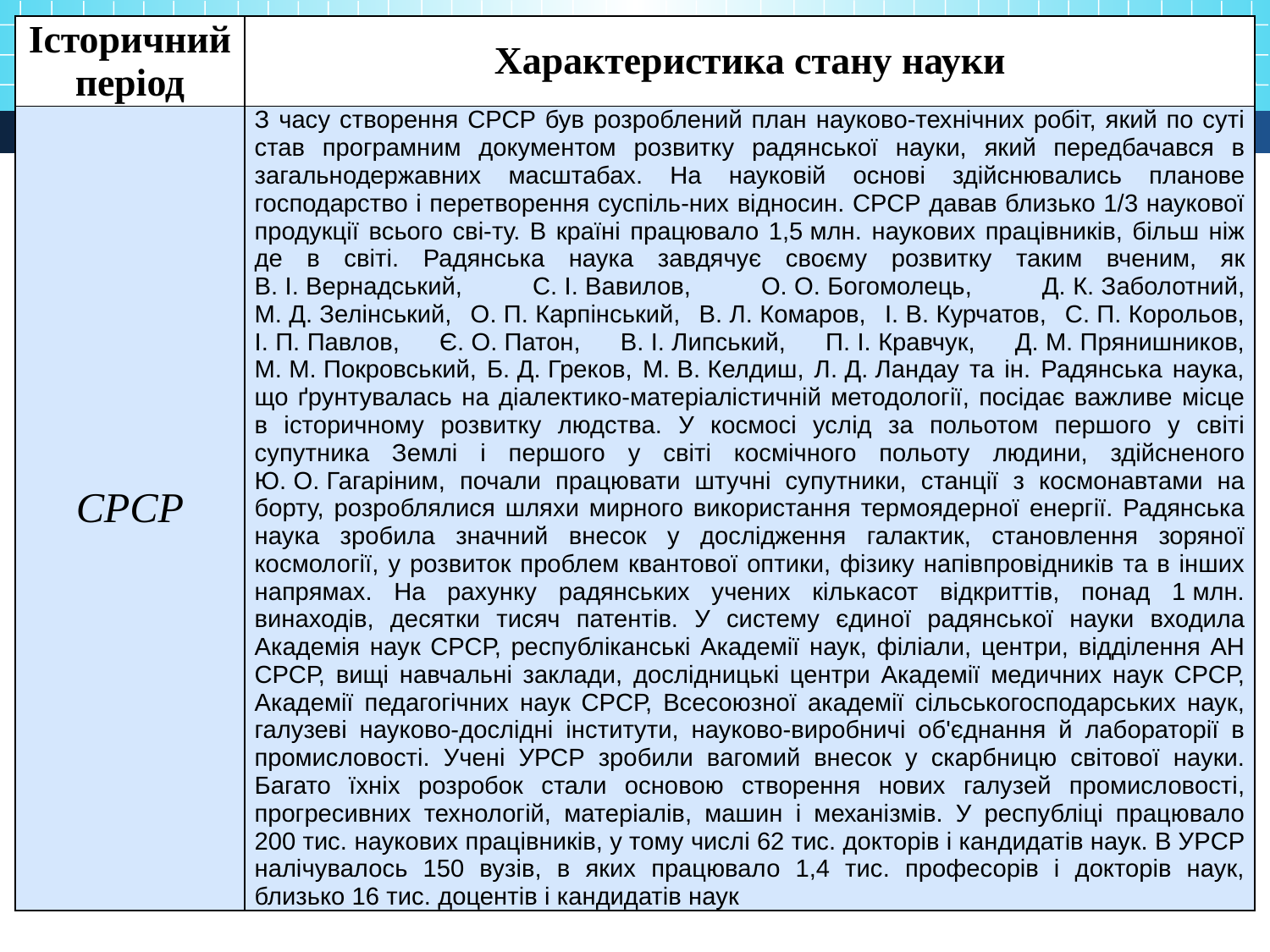

| Історичний період | Характеристика стану науки |
| --- | --- |
| СРСР | З часу створення СРСР був розроблений план науково-технічних робіт, який по суті став програмним документом розвитку радянської науки, який передбачався в загальнодержавних масштабах. На науковій основі здійснювались планове господарство і перетворення суспіль-них відносин. СРСР давав близько 1/3 наукової продукції всього сві-ту. В країні працювало 1,5 млн. наукових працівників, більш ніж де в світі. Радянська наука завдячує своєму розвитку таким вченим, як В. І. Вернадський, С. І. Вавилов, О. О. Богомолець, Д. К. Заболотний, М. Д. Зелінський, О. П. Карпінський, В. Л. Комаров, І. В. Курчатов, С. П. Корольов, І. П. Павлов, Є. О. Патон, В. І. Липський, П. І. Кравчук, Д. М. Прянишников, М. М. Покровський, Б. Д. Греков, М. В. Келдиш, Л. Д. Ландау та ін. Радянська наука, що ґрунтувалась на діалектико-матеріалістичній методології, посідає важливе місце в історичному розвитку людства. У космосі услід за польотом першого у світі супутника Землі і першого у світі космічного польоту людини, здійсненого Ю. О. Гагаріним, почали працювати штучні супутники, станції з космонавтами на борту, розроблялися шляхи мирного використання термоядерної енергії. Радянська наука зробила значний внесок у дослідження галактик, становлення зоряної космології, у розвиток проблем квантової оптики, фізику напівпровідників та в інших напрямах. На рахунку радянських учених кількасот відкриттів, понад 1 млн. винаходів, десятки тисяч патентів. У систему єдиної радянської науки входила Академія наук СРСР, республіканські Академії наук, філіали, центри, відділення АН СРСР, вищі навчальні заклади, дослідницькі центри Академії медичних наук СРСР, Академії педагогічних наук СРСР, Всесоюзної академії сільськогосподарських наук, галузеві науково-дослідні інститути, науково-виробничі об'єднання й лабораторії в промисловості. Учені УРСР зробили вагомий внесок у скарбницю світової науки. Багато їхніх розробок стали основою створення нових галузей промисловості, прогресивних технологій, матеріалів, машин і механізмів. У республіці працювало 200 тис. наукових працівників, у тому числі 62 тис. докторів і кандидатів наук. В УPCP налічувалось 150 вузів, в яких працювало 1,4 тис. професорів і докторів наук, близько 16 тис. доцентів і кандидатів наук |